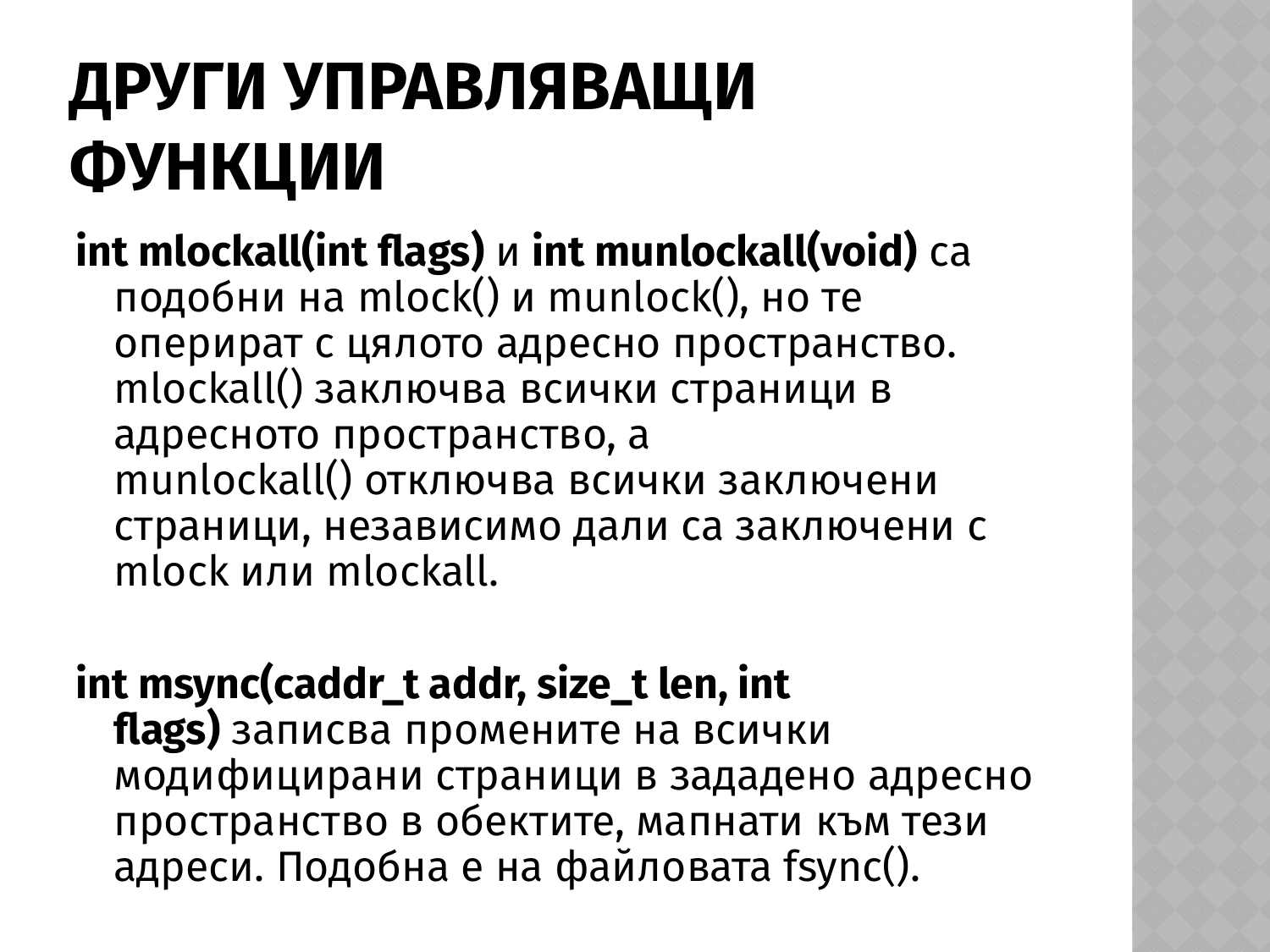

# Други управляващи функции
int mlockall(int flags) и int munlockall(void) са подобни на mlock() и munlock(), но те оперират с цялото адресно пространство. mlockall() заключва всички страници в адресното пространство, а munlockall() отключва всички заключени страници, независимо дали са заключени с mlock или mlockall.

int msync(caddr_t addr, size_t len, int flags) записва промените на всички модифицирани страници в зададено адресно пространство в обектите, мапнати към тези адреси. Подобна е на файловата fsync().